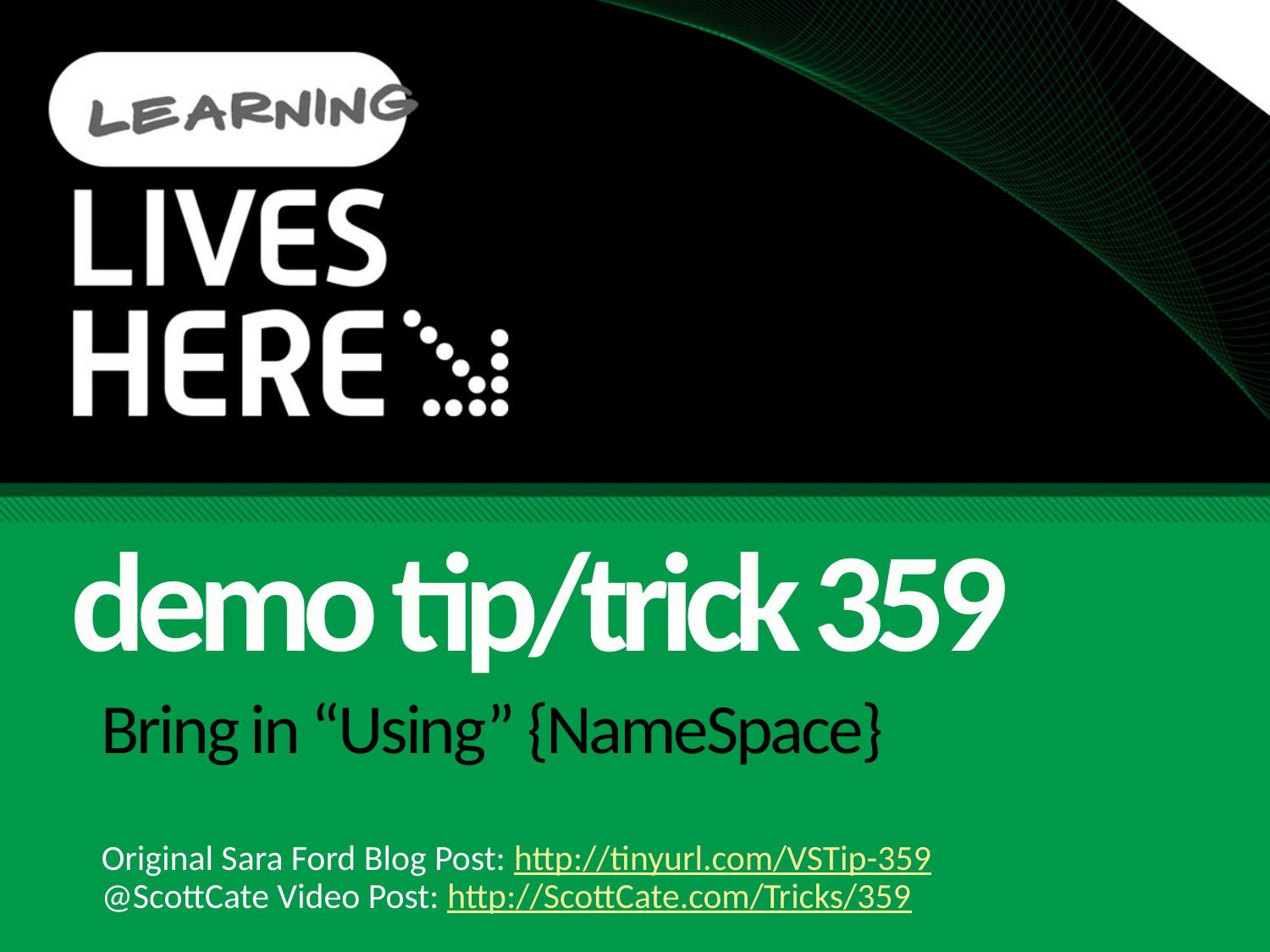

demo tip/trick 359
# Bring in “Using” {NameSpace}

Original Sara Ford Blog Post: http://tinyurl.com/VSTip-359
@ScottCate Video Post: http://ScottCate.com/Tricks/359